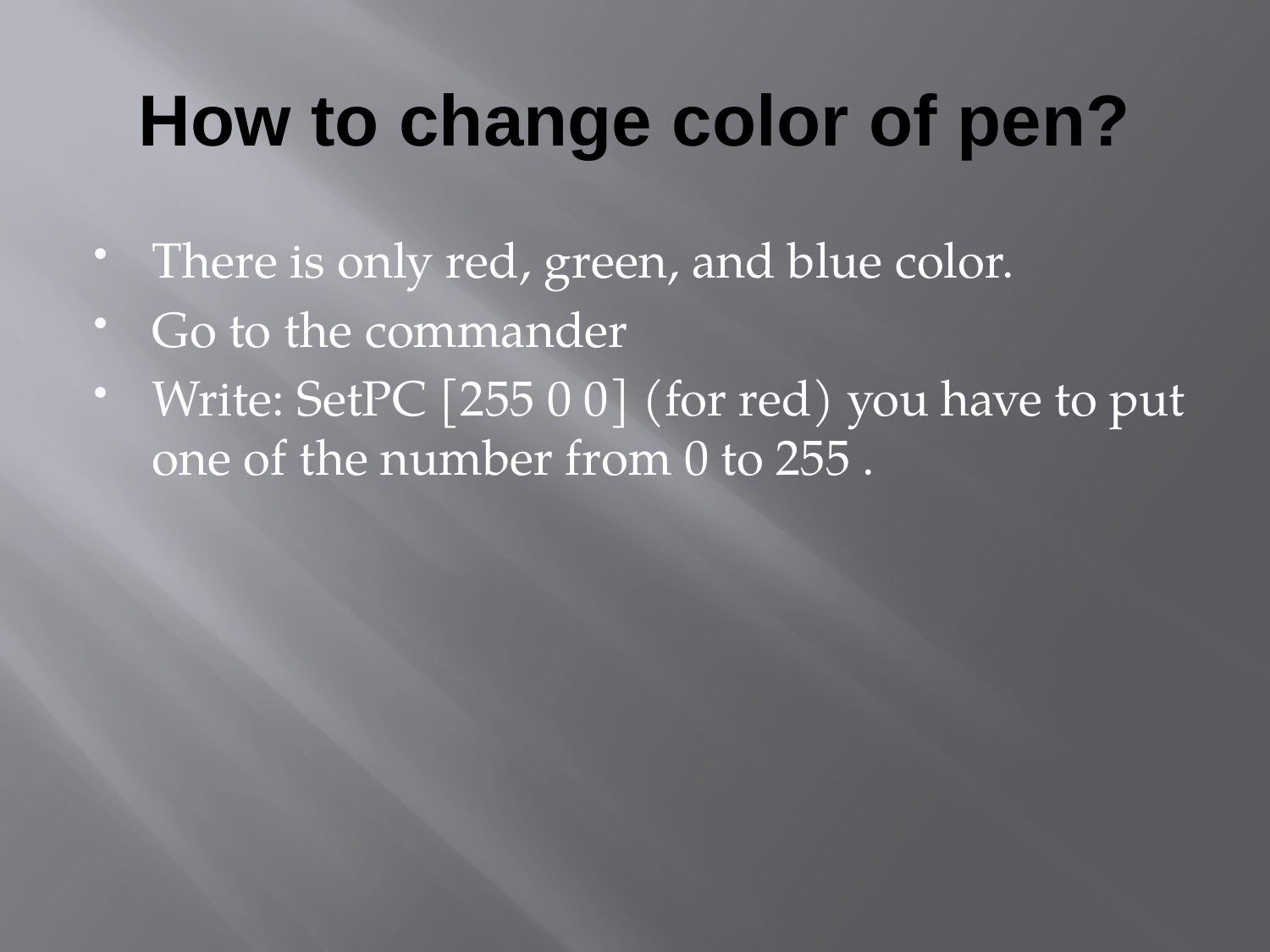

# How to change color of pen?
There is only red, green, and blue color.
Go to the commander
Write: SetPC [255 0 0] (for red) you have to put one of the number from 0 to 255 .